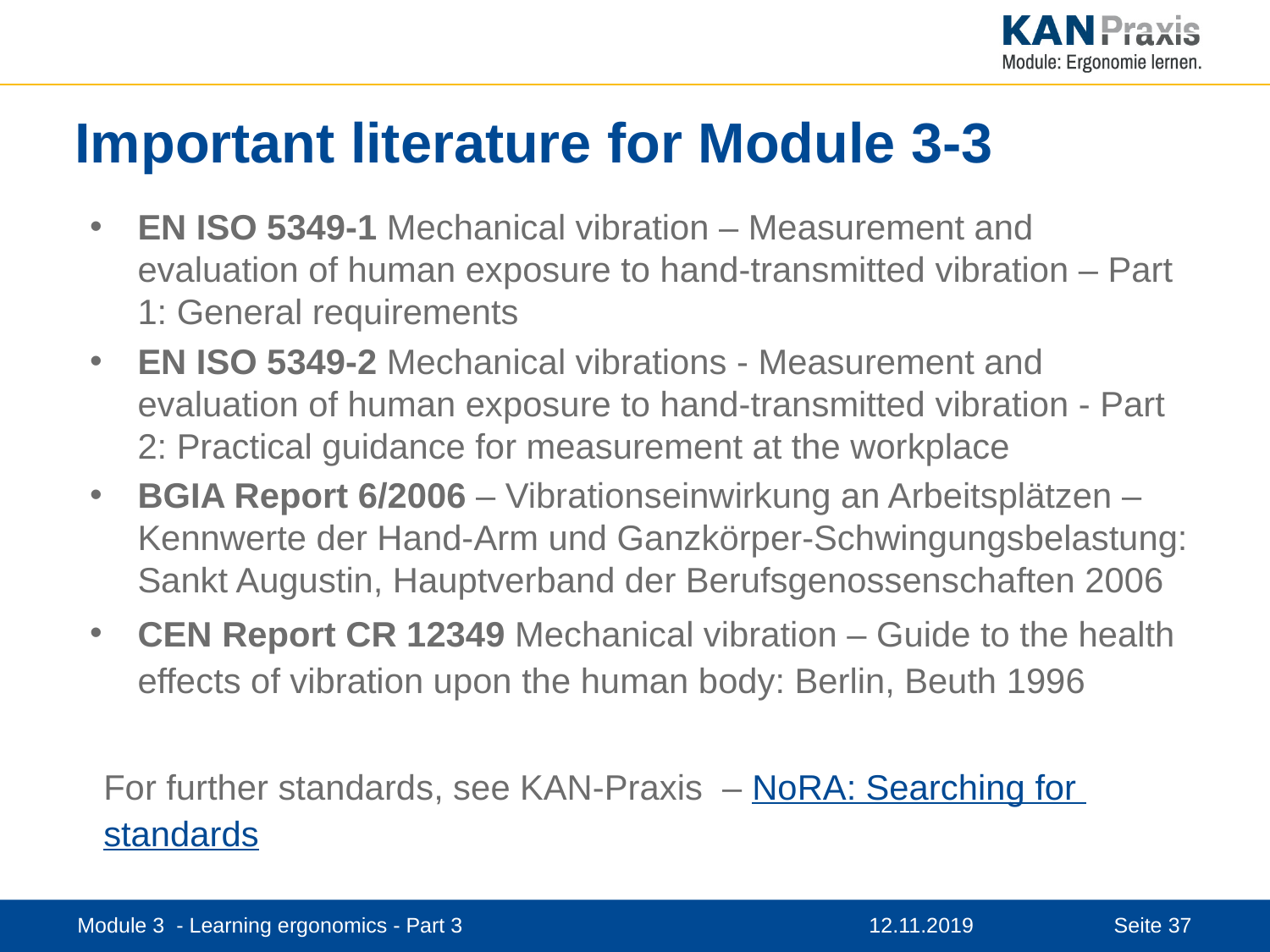

# Important literature for Module 3-3
EN ISO 5349-1 Mechanical vibration – Measurement and evaluation of human exposure to hand-transmitted vibration – Part 1: General requirements
EN ISO 5349-2 Mechanical vibrations - Measurement and evaluation of human exposure to hand-transmitted vibration - Part 2: Practical guidance for measurement at the workplace
BGIA Report 6/2006 – Vibrationseinwirkung an Arbeitsplätzen – Kennwerte der Hand-Arm und Ganzkörper-Schwingungsbelastung: Sankt Augustin, Hauptverband der Berufsgenossenschaften 2006
CEN Report CR 12349 Mechanical vibration – Guide to the health effects of vibration upon the human body: Berlin, Beuth 1996

For further standards, see KAN-Praxis  – NoRA: Searching for standards

Module 3  - Learning ergonomics - Part 3
12.11.2019
Seite 37